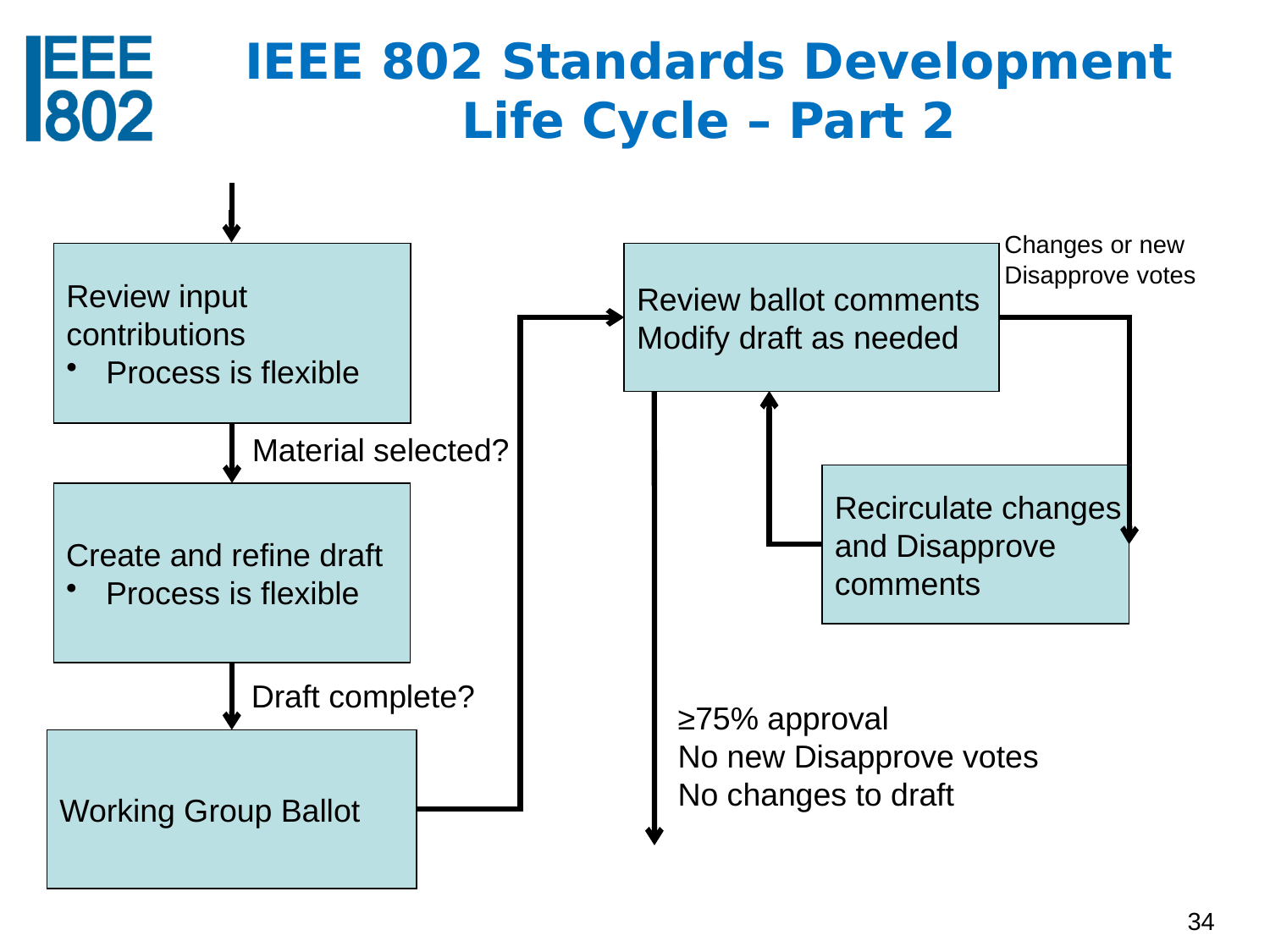

# IEEE 802 Standards Development Life Cycle – Part 2

Changes or new Disapprove votes
Review input contributions
Process is flexible
Review ballot comments
Modify draft as needed

Material selected?
Recirculate changes
and Disapprove
comments
Create and refine draft
Process is flexible
Draft complete?
≥75% approval
No new Disapprove votes
No changes to draft
Working Group Ballot
34